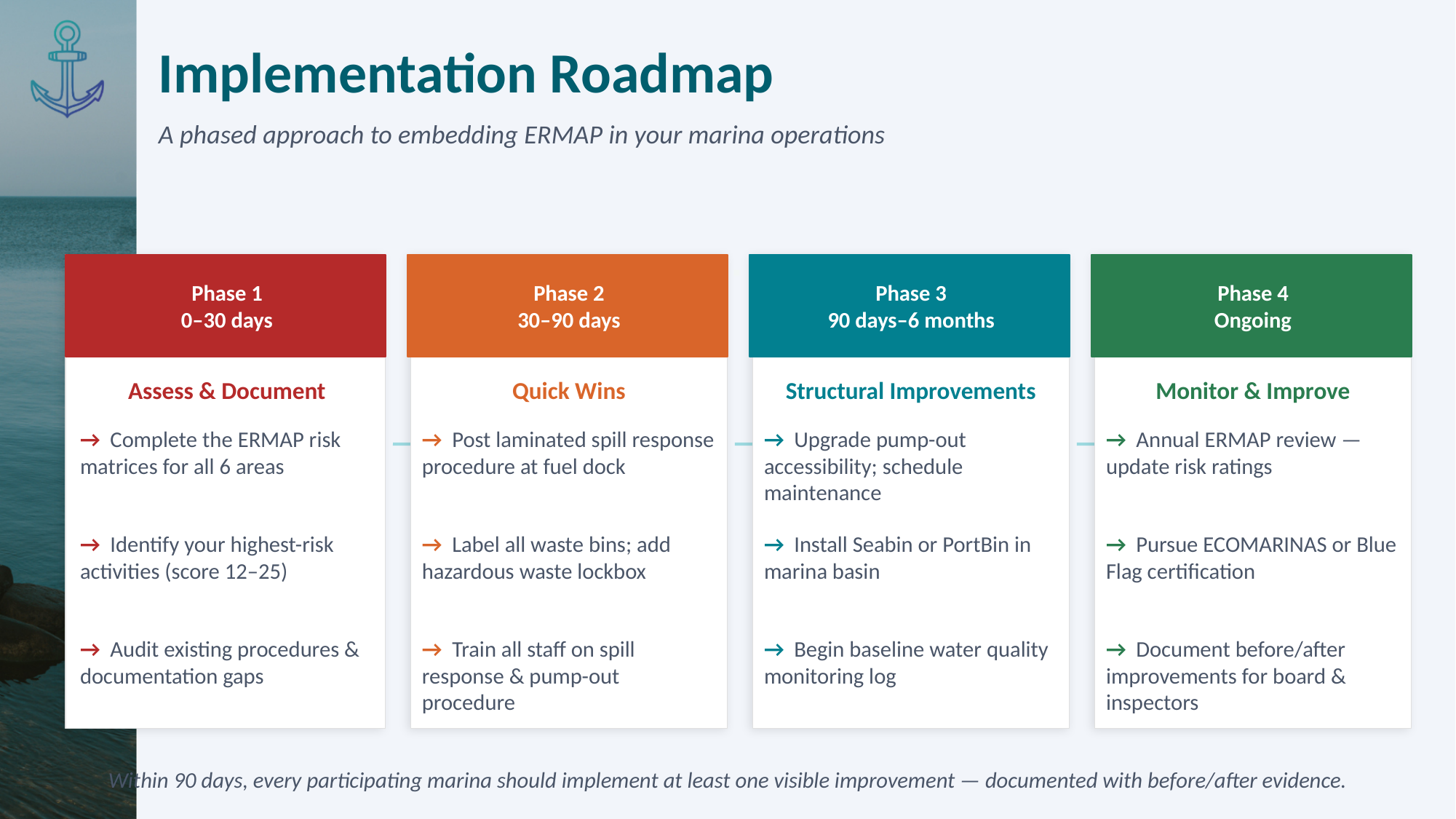

Implementation Roadmap
A phased approach to embedding ERMAP in your marina operations

Phase 1
0–30 days

Phase 2
30–90 days

Phase 3
90 days–6 months

Phase 4
Ongoing

Assess & Document
Quick Wins
Structural Improvements
Monitor & Improve
→  Complete the ERMAP risk matrices for all 6 areas
→  Post laminated spill response procedure at fuel dock
→  Upgrade pump-out accessibility; schedule maintenance
→  Annual ERMAP review — update risk ratings

→  Identify your highest-risk activities (score 12–25)
→  Label all waste bins; add hazardous waste lockbox
→  Install Seabin or PortBin in marina basin
→  Pursue ECOMARINAS or Blue Flag certification
→  Audit existing procedures & documentation gaps
→  Train all staff on spill response & pump-out procedure
→  Begin baseline water quality monitoring log
→  Document before/after improvements for board & inspectors
Within 90 days, every participating marina should implement at least one visible improvement — documented with before/after evidence.